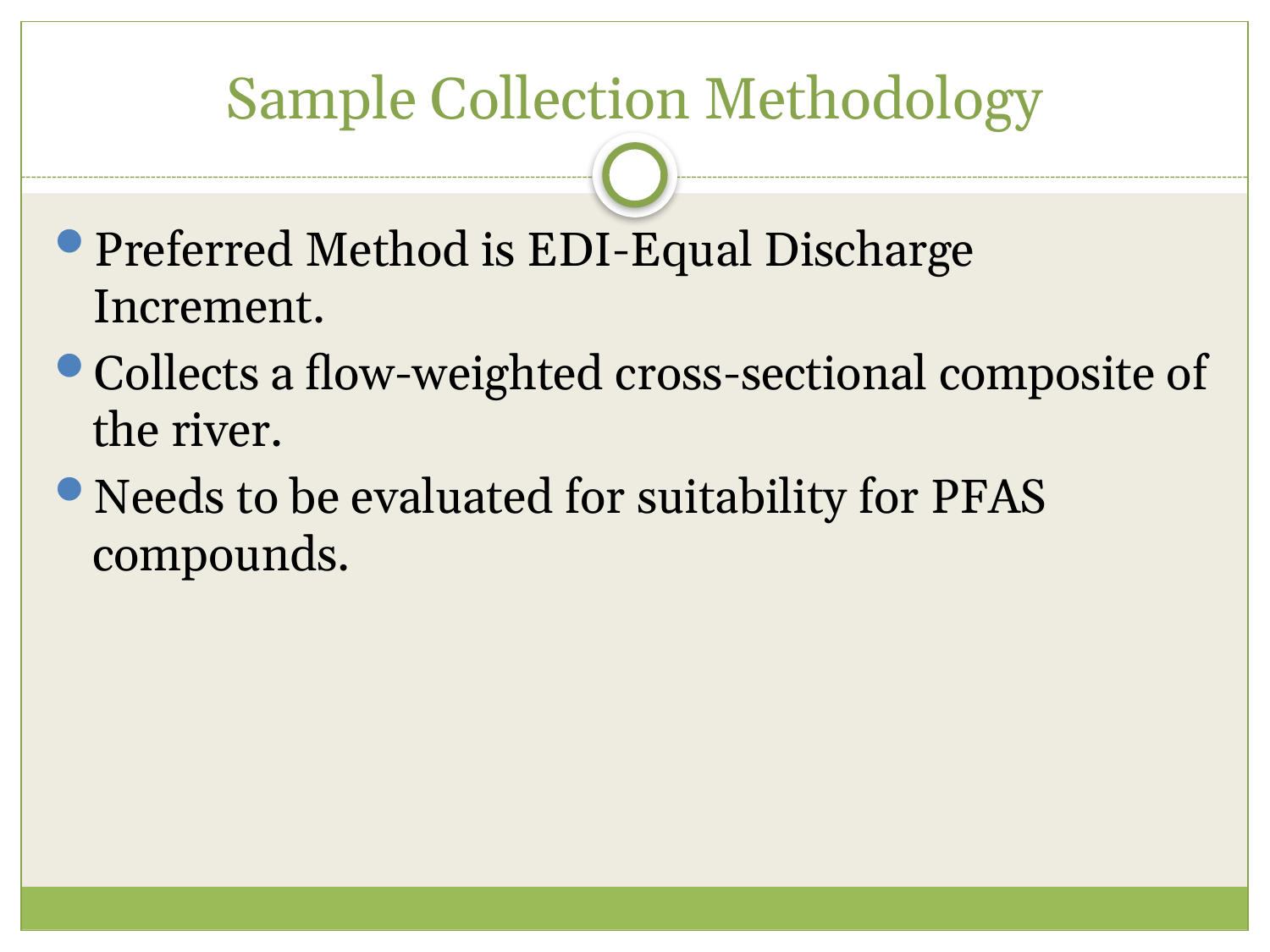

# Sample Collection Methodology
Preferred Method is EDI-Equal Discharge Increment.
Collects a flow-weighted cross-sectional composite of the river.
Needs to be evaluated for suitability for PFAS compounds.